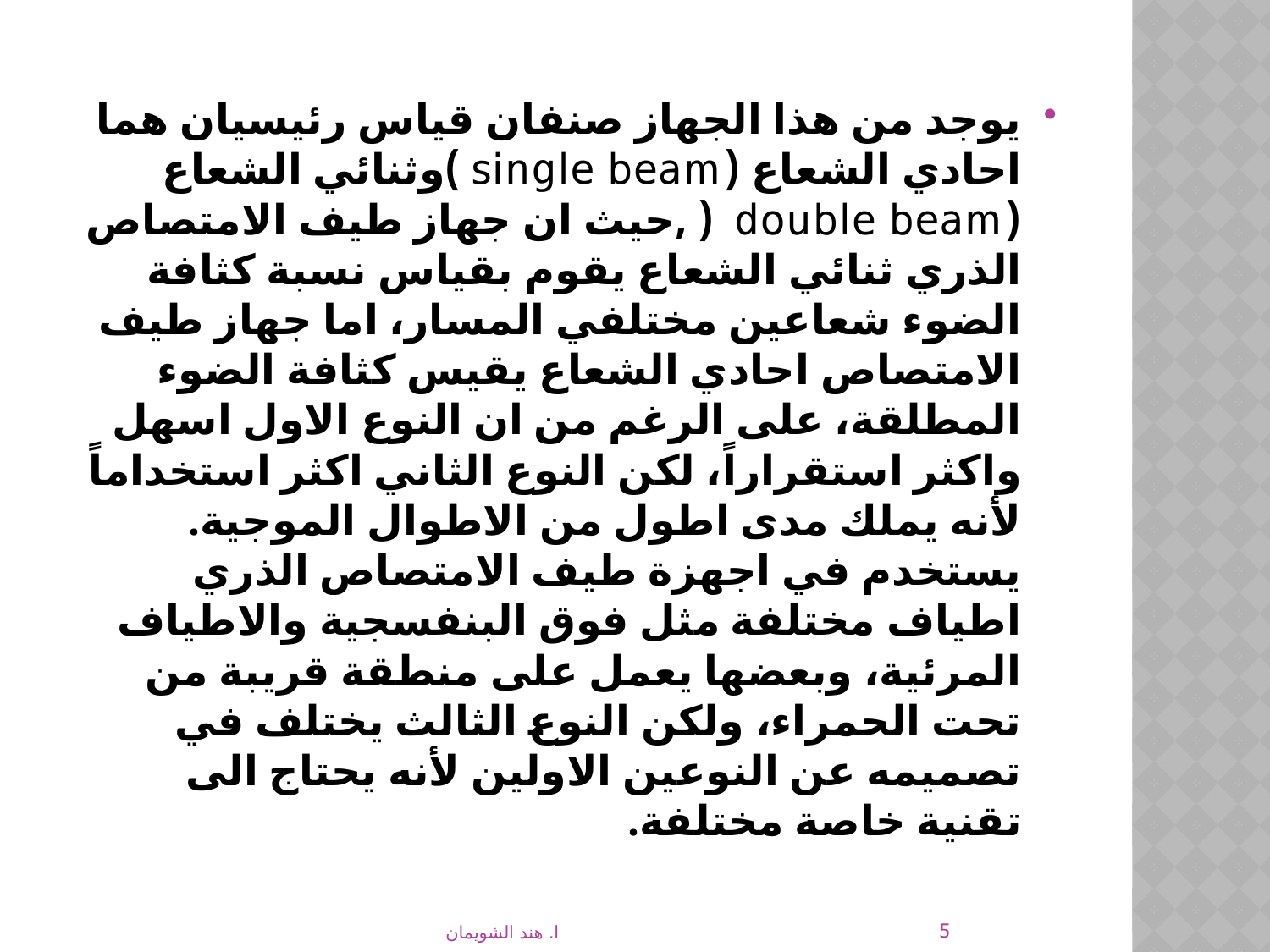

يوجد من هذا الجهاز صنفان قياس رئيسيان هما احادي الشعاع (single beam )وثنائي الشعاع (double beam  ( ,حيث ان جهاز طيف الامتصاص الذري ثنائي الشعاع يقوم بقياس نسبة كثافة الضوء شعاعين مختلفي المسار، اما جهاز طيف الامتصاص احادي الشعاع يقيس كثافة الضوء المطلقة، على الرغم من ان النوع الاول اسهل واكثر استقراراً، لكن النوع الثاني اكثر استخداماً لأنه يملك مدى اطول من الاطوال الموجية.
يستخدم في اجهزة طيف الامتصاص الذري اطياف مختلفة مثل فوق البنفسجية والاطياف المرئية، وبعضها يعمل على منطقة قريبة من تحت الحمراء، ولكن النوع الثالث يختلف في تصميمه عن النوعين الاولين لأنه يحتاج الى تقنية خاصة مختلفة.
5
ا. هند الشويمان